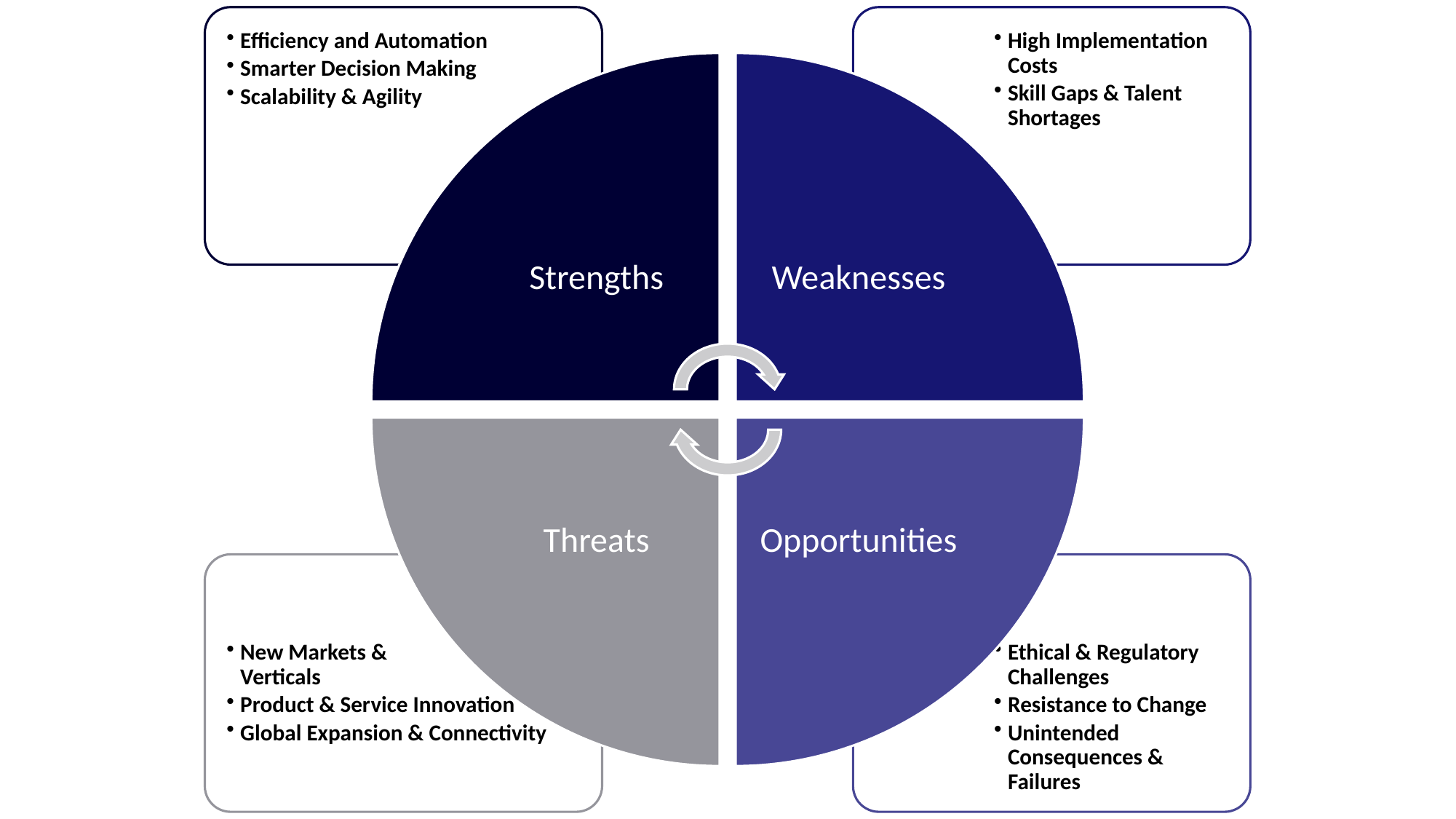

Ethical & Regulatory Challenges
Resistance to Change
Unintended Consequences & Failures
New Markets &
Verticals
Product & Service Innovation
Global Expansion & Connectivity
High Implementation Costs
Skill Gaps & Talent Shortages
Efficiency and Automation
Smarter Decision Making
Scalability & Agility
Strengths
Weaknesses
Opportunities
Threats